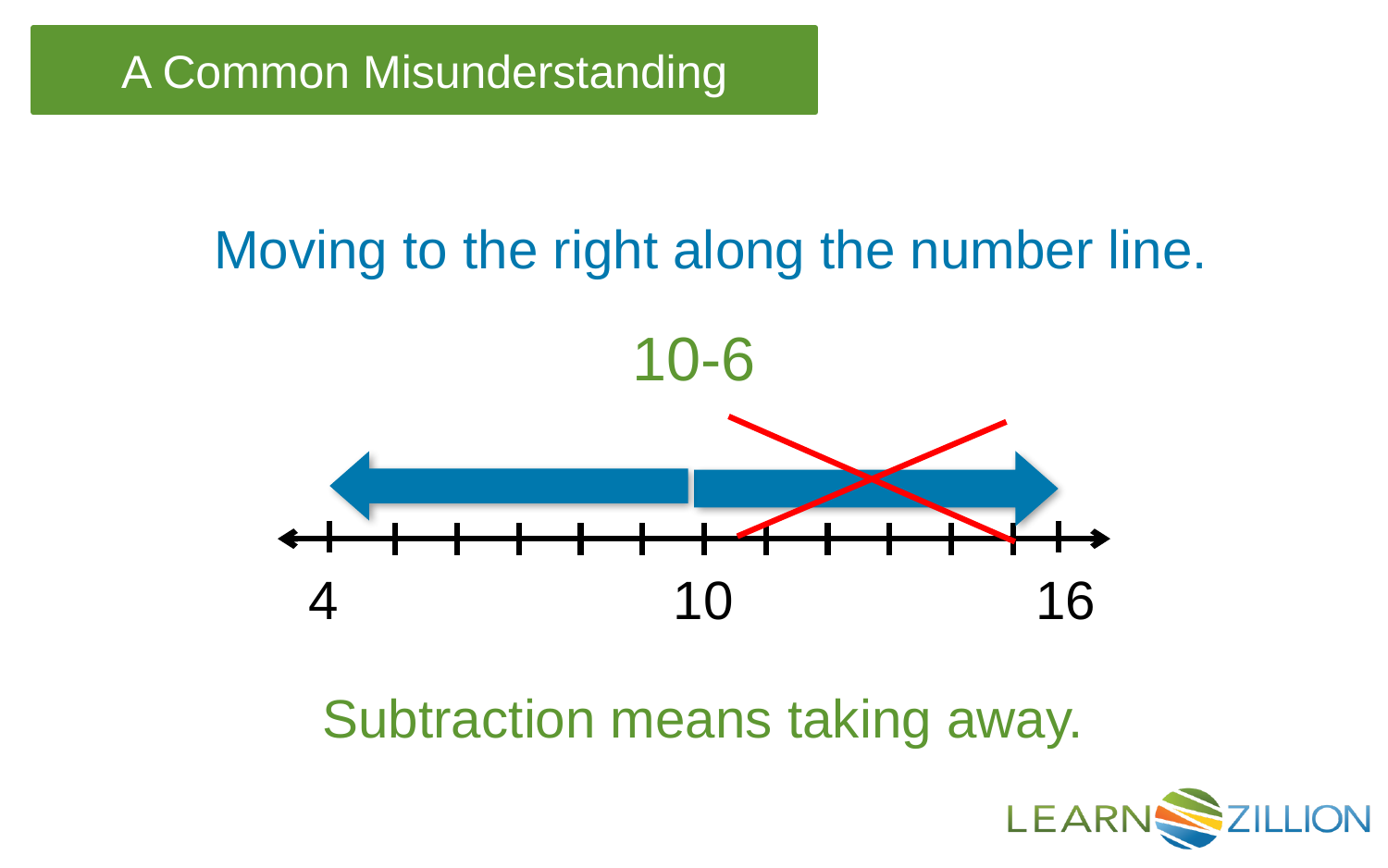

Moving to the right along the number line.

10-6
4
10
16
Subtraction means taking away.